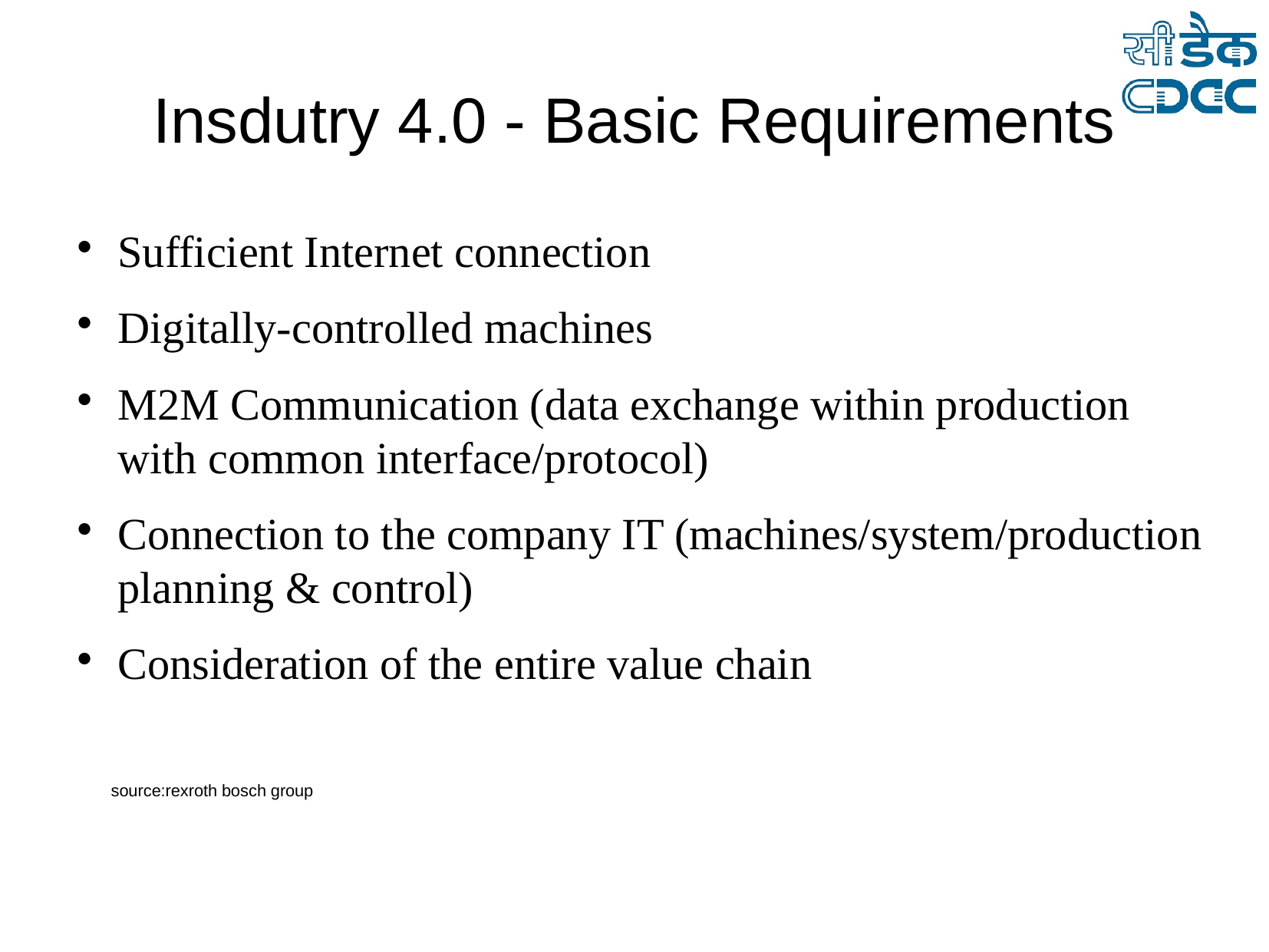

Insdutry 4.0 - Basic Requirements
Sufficient Internet connection
Digitally-controlled machines
M2M Communication (data exchange within production with common interface/protocol)
Connection to the company IT (machines/system/production planning & control)
Consideration of the entire value chain
source:rexroth bosch group